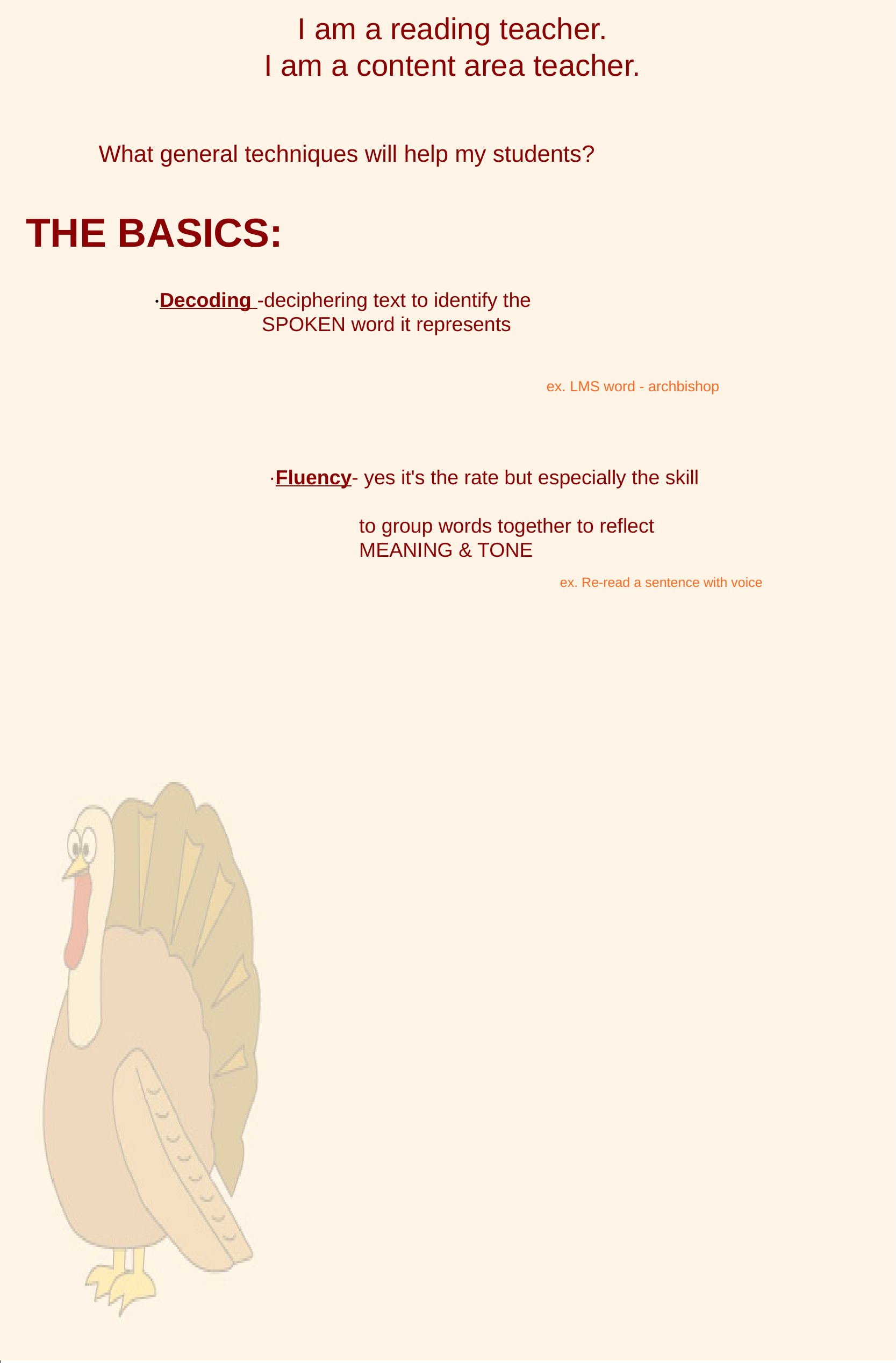

I am a reading teacher.
I am a content area teacher.
What general techniques will help my students?
THE BASICS:

·Decoding -deciphering text to identify the
                   SPOKEN word it represents
ex. LMS word - archbishop
·Fluency- yes it's the rate but especially the skill
                to group words together to reflect
                MEANING & TONE
ex. Re-read a sentence with voice